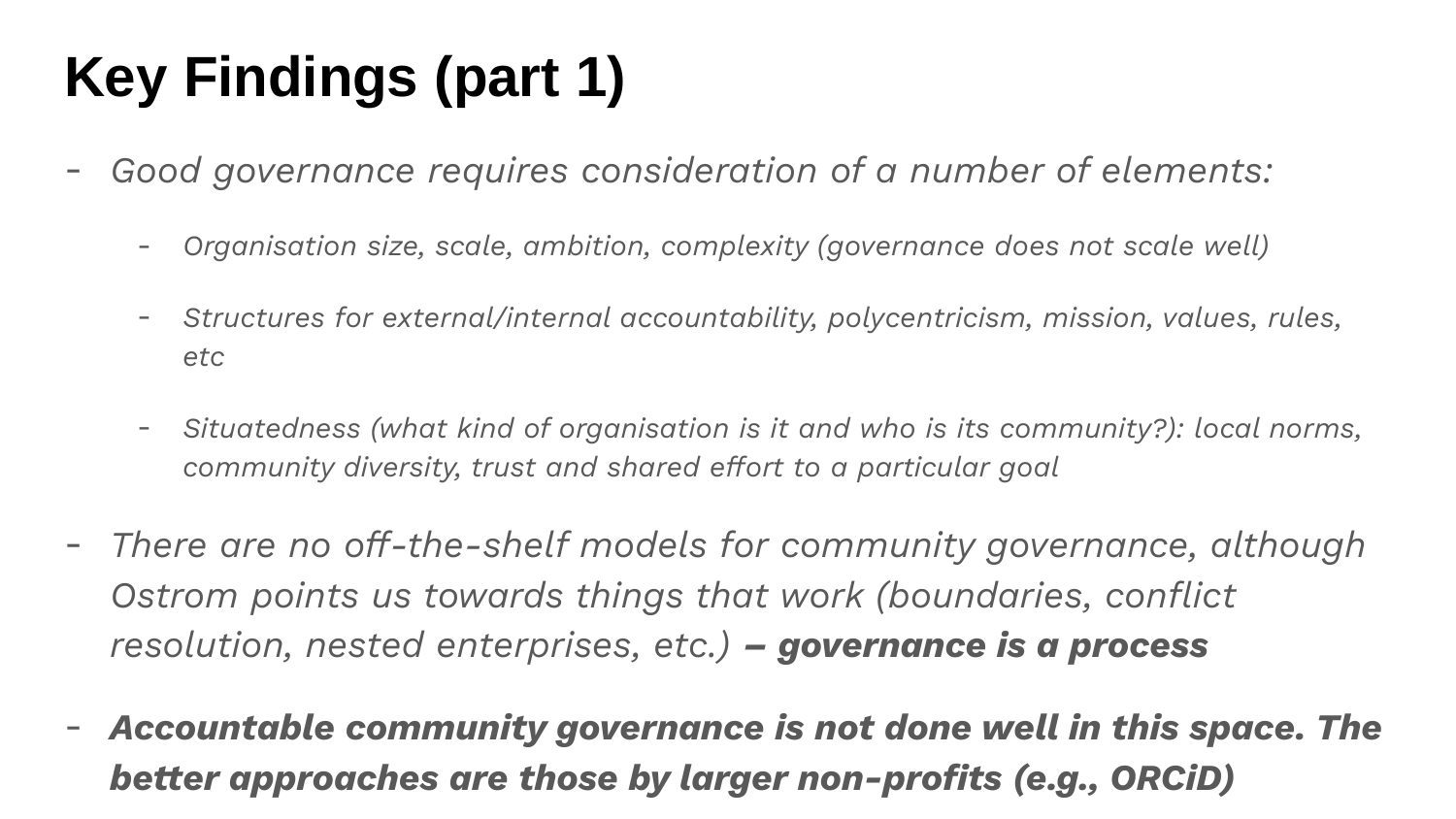

# Key Findings (part 1)
Good governance requires consideration of a number of elements:
Organisation size, scale, ambition, complexity (governance does not scale well)
Structures for external/internal accountability, polycentricism, mission, values, rules, etc
Situatedness (what kind of organisation is it and who is its community?): local norms, community diversity, trust and shared effort to a particular goal
There are no off-the-shelf models for community governance, although Ostrom points us towards things that work (boundaries, conflict resolution, nested enterprises, etc.) – governance is a process
Accountable community governance is not done well in this space. The better approaches are those by larger non-profits (e.g., ORCiD)